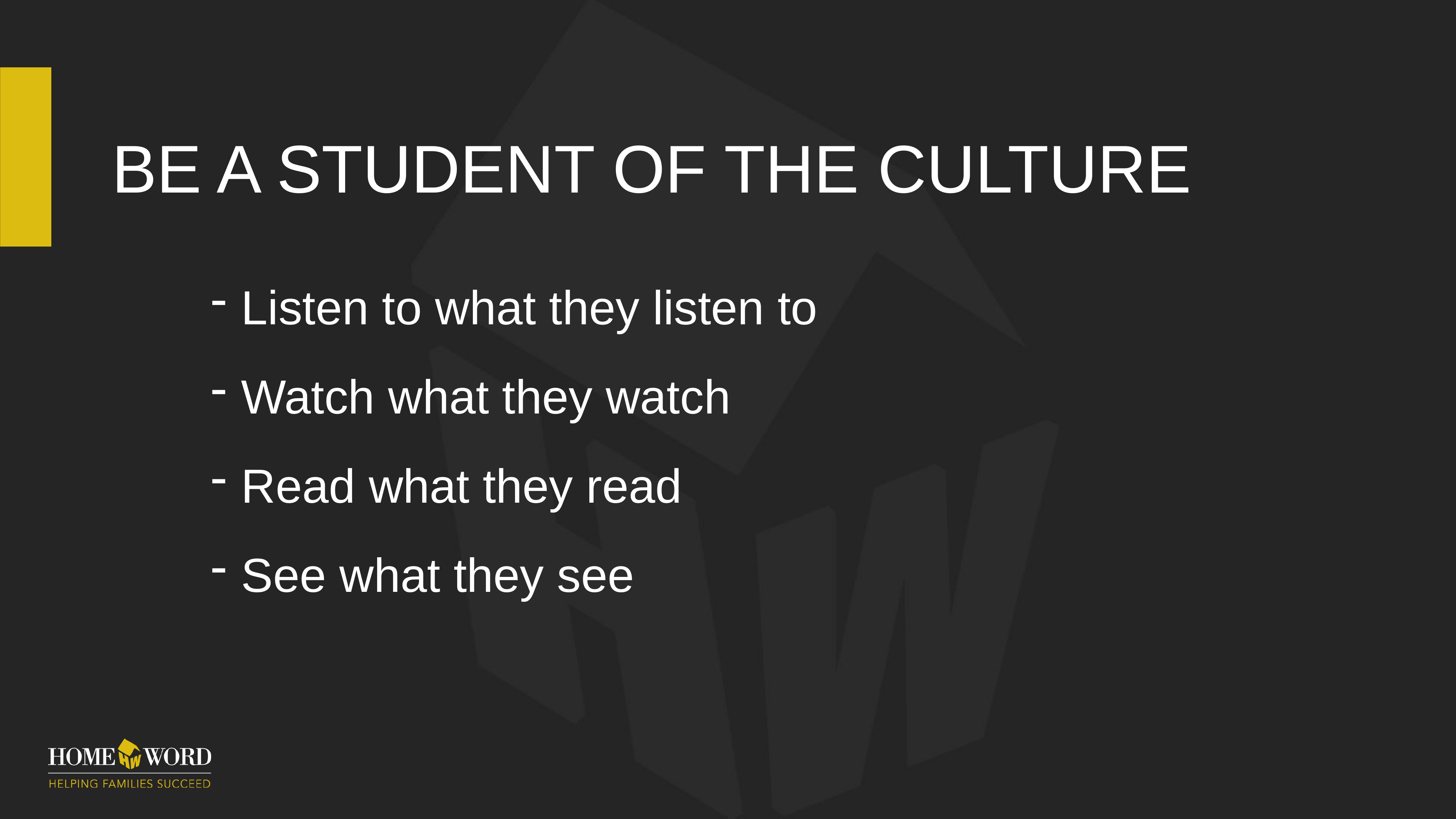

# Be a Student of the Culture
Listen to what they listen to
Watch what they watch
Read what they read
See what they see